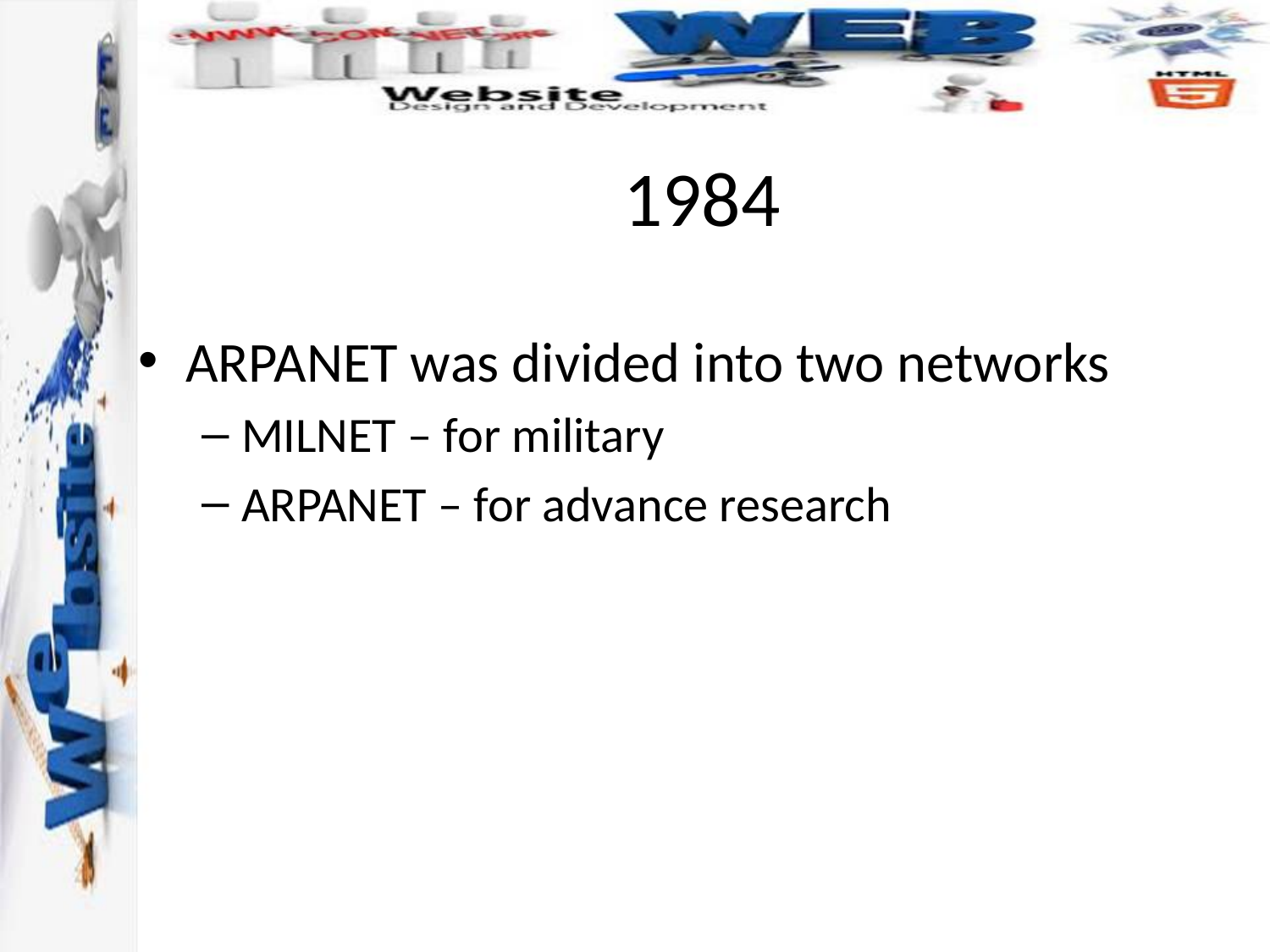

# 1984
ARPANET was divided into two networks
MILNET – for military
ARPANET – for advance research